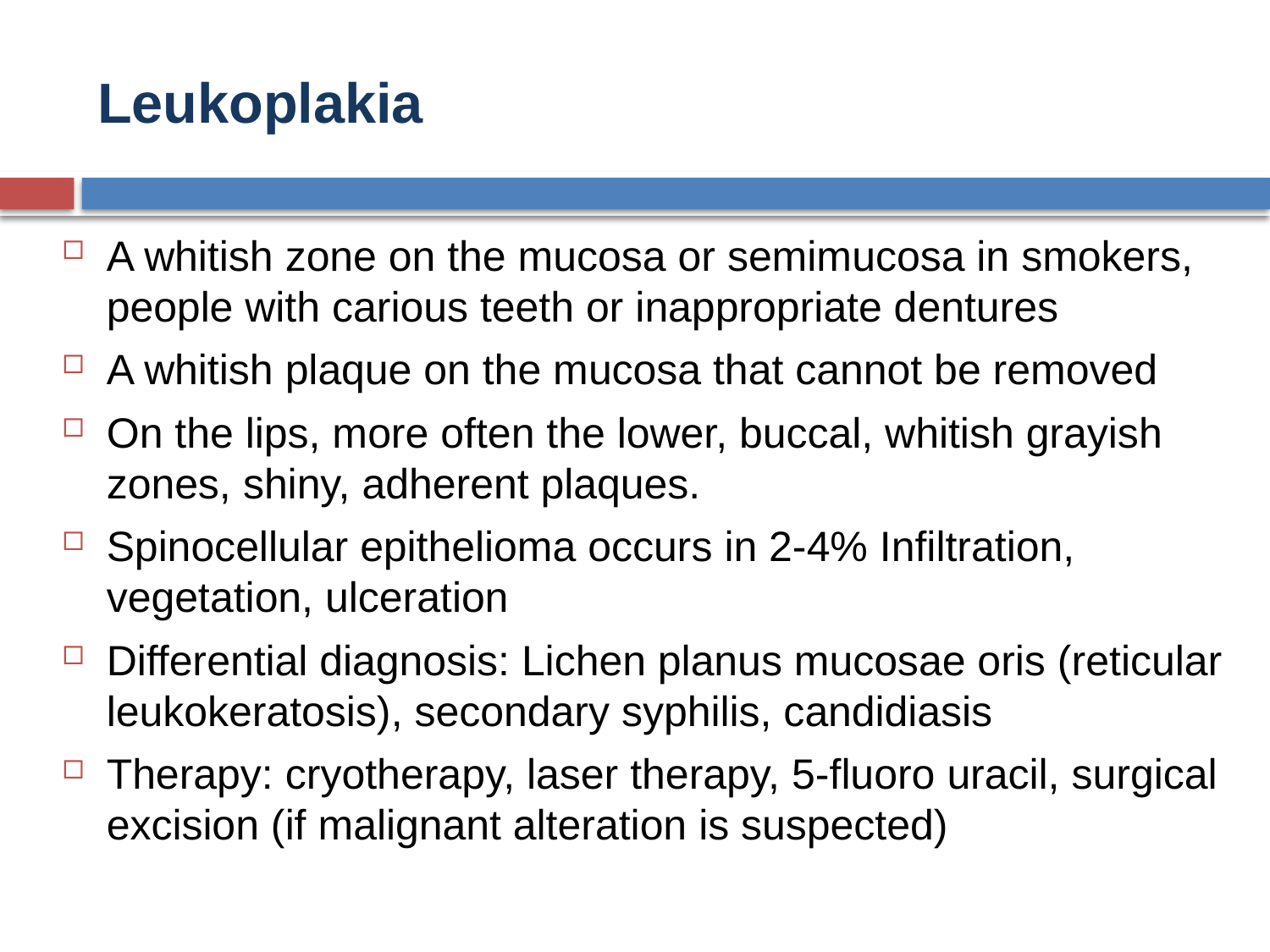

# Leukoplakia
A whitish zone on the mucosa or semimucosa in smokers, people with carious teeth or inappropriate dentures
A whitish plaque on the mucosa that cannot be removed
On the lips, more often the lower, buccal, whitish grayish zones, shiny, adherent plaques.
Spinocellular epithelioma occurs in 2-4% Infiltration, vegetation, ulceration
Differential diagnosis: Lichen planus mucosae oris (reticular leukokeratosis), secondary syphilis, candidiasis
Therapy: cryotherapy, laser therapy, 5-fluoro uracil, surgical excision (if malignant alteration is suspected)